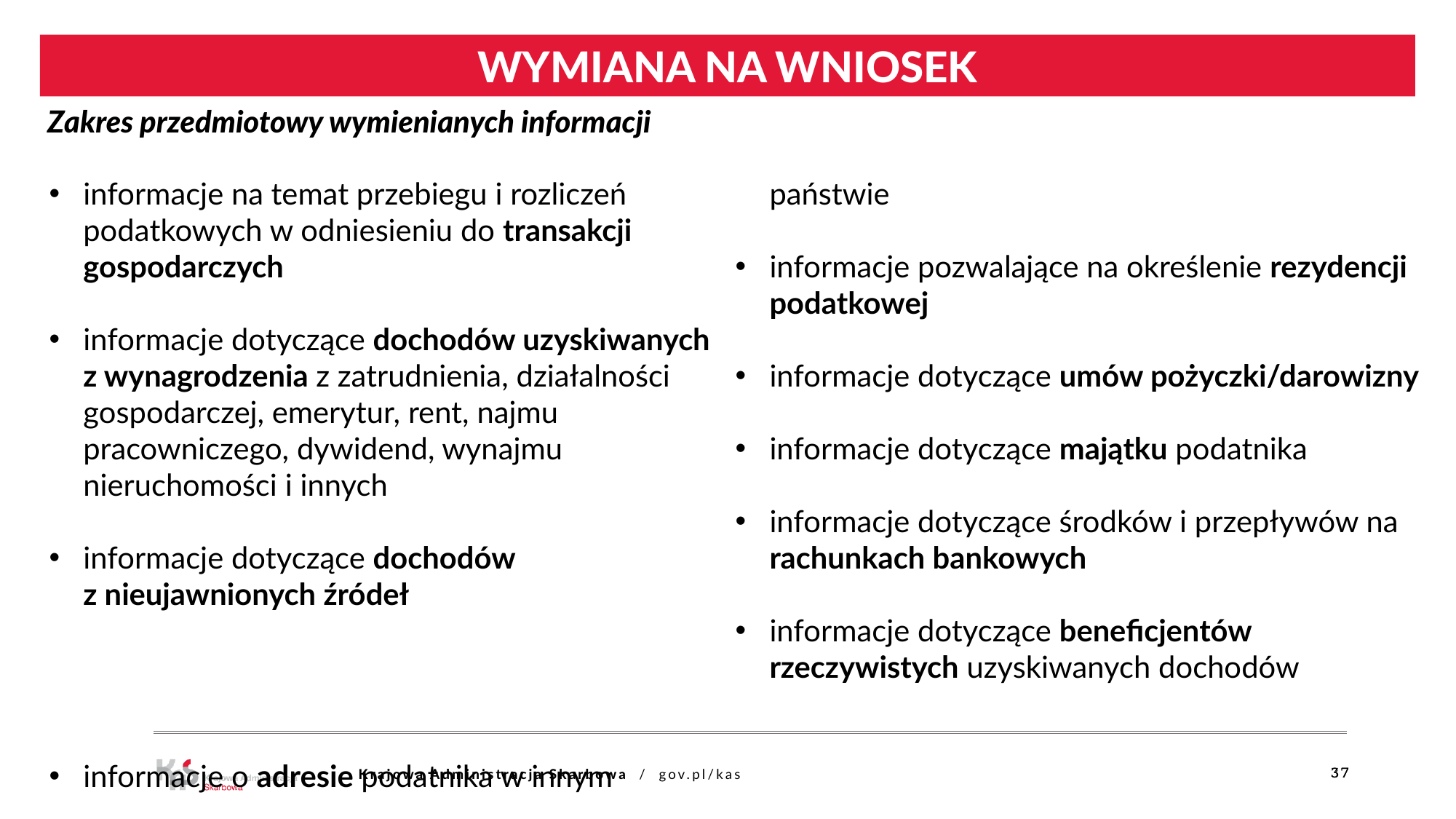

WYMIANA NA WNIOSEK
Zakres przedmiotowy wymienianych informacji
informacje na temat przebiegu i rozliczeń podatkowych w odniesieniu do transakcji gospodarczych

informacje dotyczące dochodów uzyskiwanych
z wynagrodzenia z zatrudnienia, działalności gospodarczej, emerytur, rent, najmu pracowniczego, dywidend, wynajmu nieruchomości i innych

informacje dotyczące dochodów
z nieujawnionych źródeł

informacje o adresie podatnika w innym państwie

informacje pozwalające na określenie rezydencji podatkowej
informacje dotyczące umów pożyczki/darowizny

informacje dotyczące majątku podatnika

informacje dotyczące środków i przepływów na rachunkach bankowych

informacje dotyczące beneficjentów rzeczywistych uzyskiwanych dochodów
37